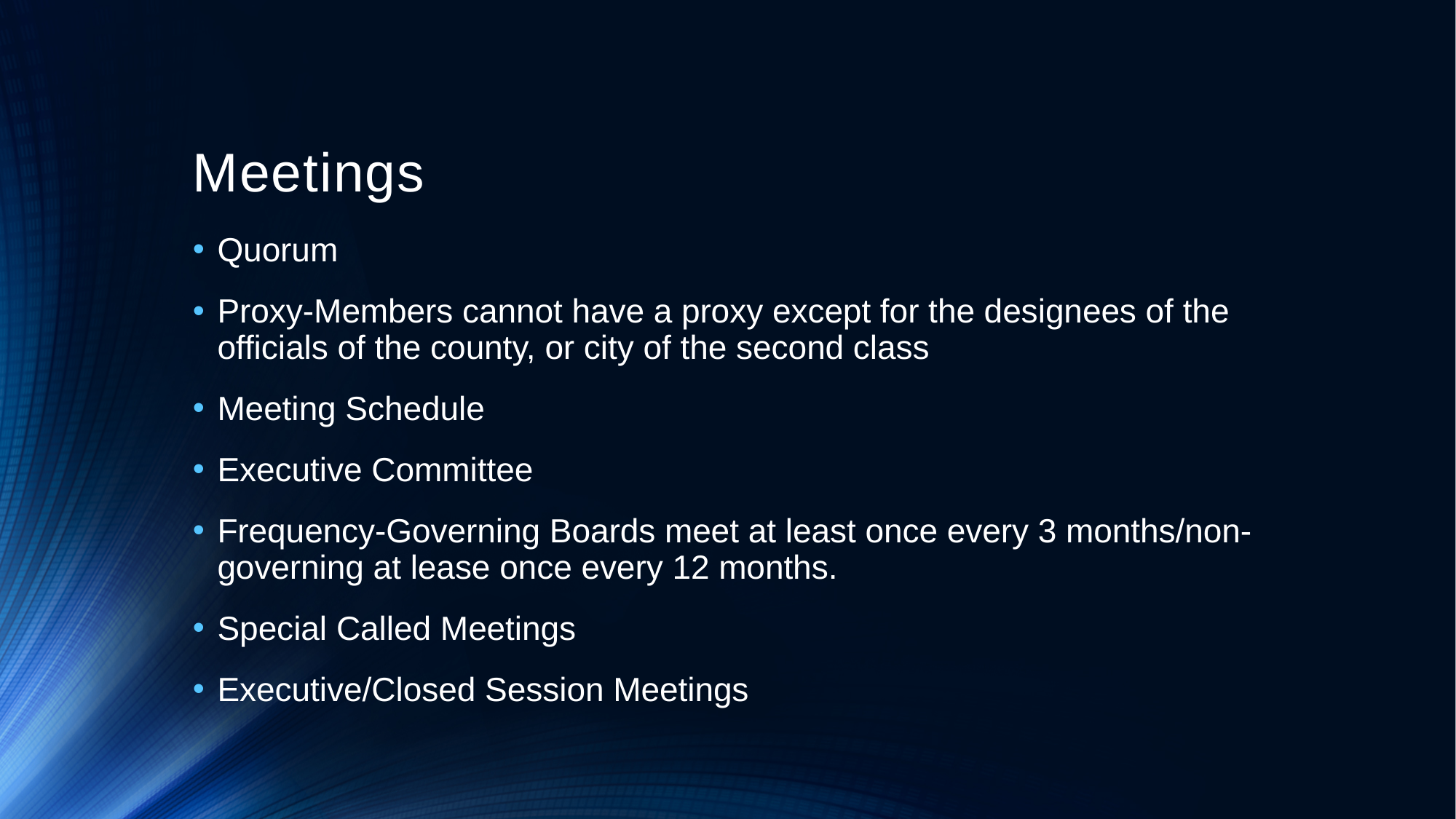

# Meetings
Quorum
Proxy-Members cannot have a proxy except for the designees of the officials of the county, or city of the second class
Meeting Schedule
Executive Committee
Frequency-Governing Boards meet at least once every 3 months/non-governing at lease once every 12 months.
Special Called Meetings
Executive/Closed Session Meetings